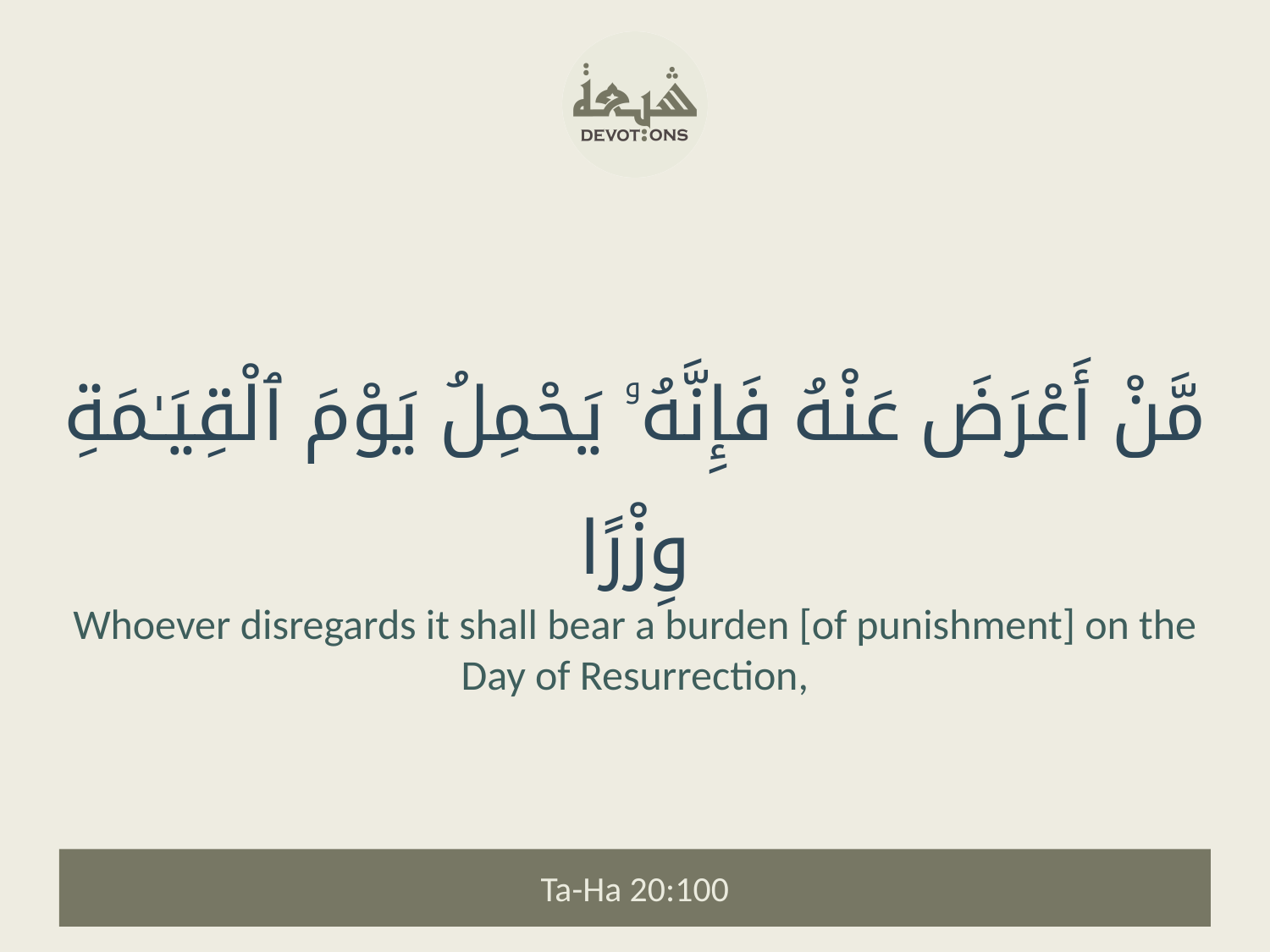

مَّنْ أَعْرَضَ عَنْهُ فَإِنَّهُۥ يَحْمِلُ يَوْمَ ٱلْقِيَـٰمَةِ وِزْرًا
Whoever disregards it shall bear a burden [of punishment] on the Day of Resurrection,
Ta-Ha 20:100